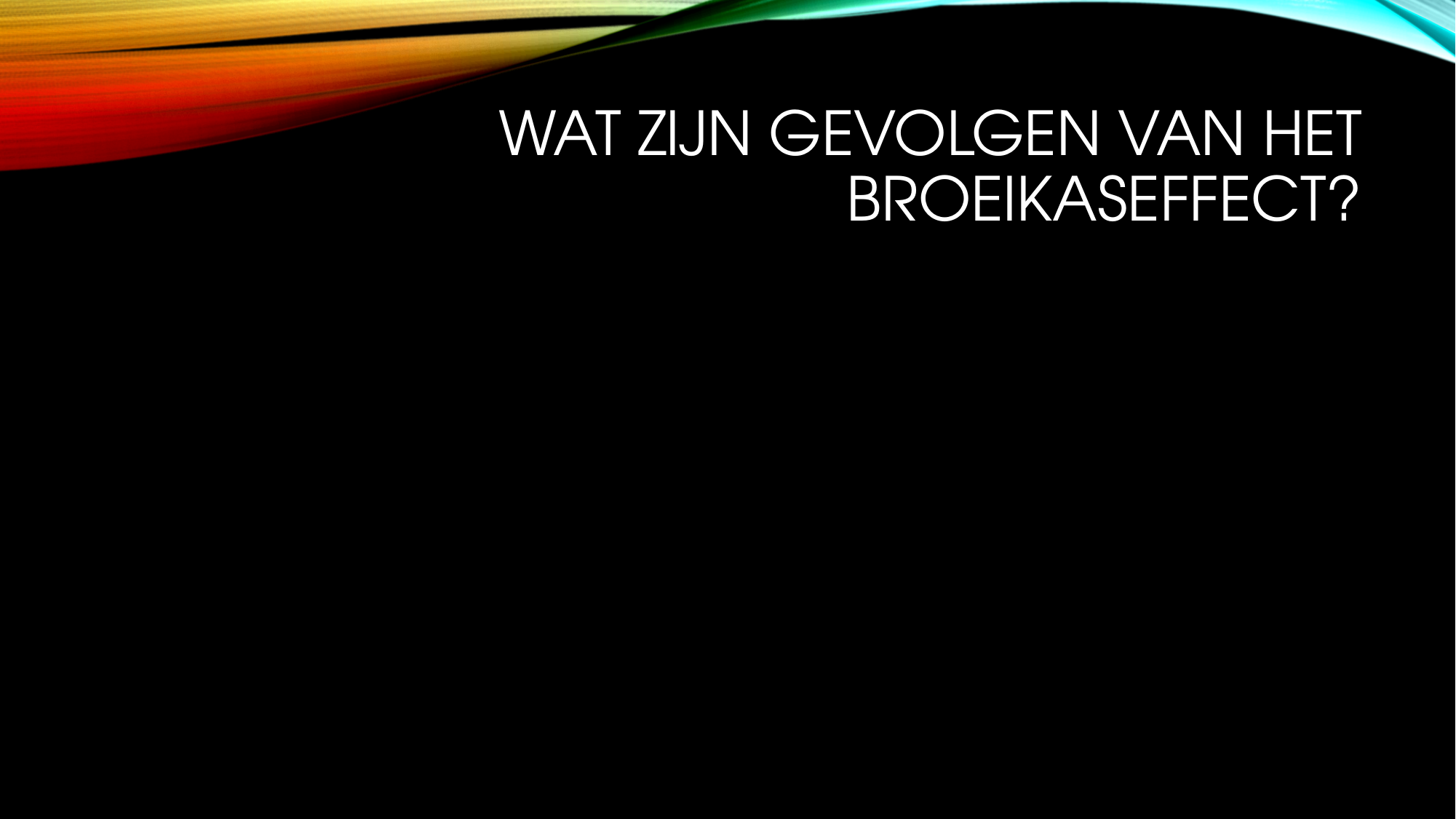

# Wat zijn gevolgen van het broeikaseffect?